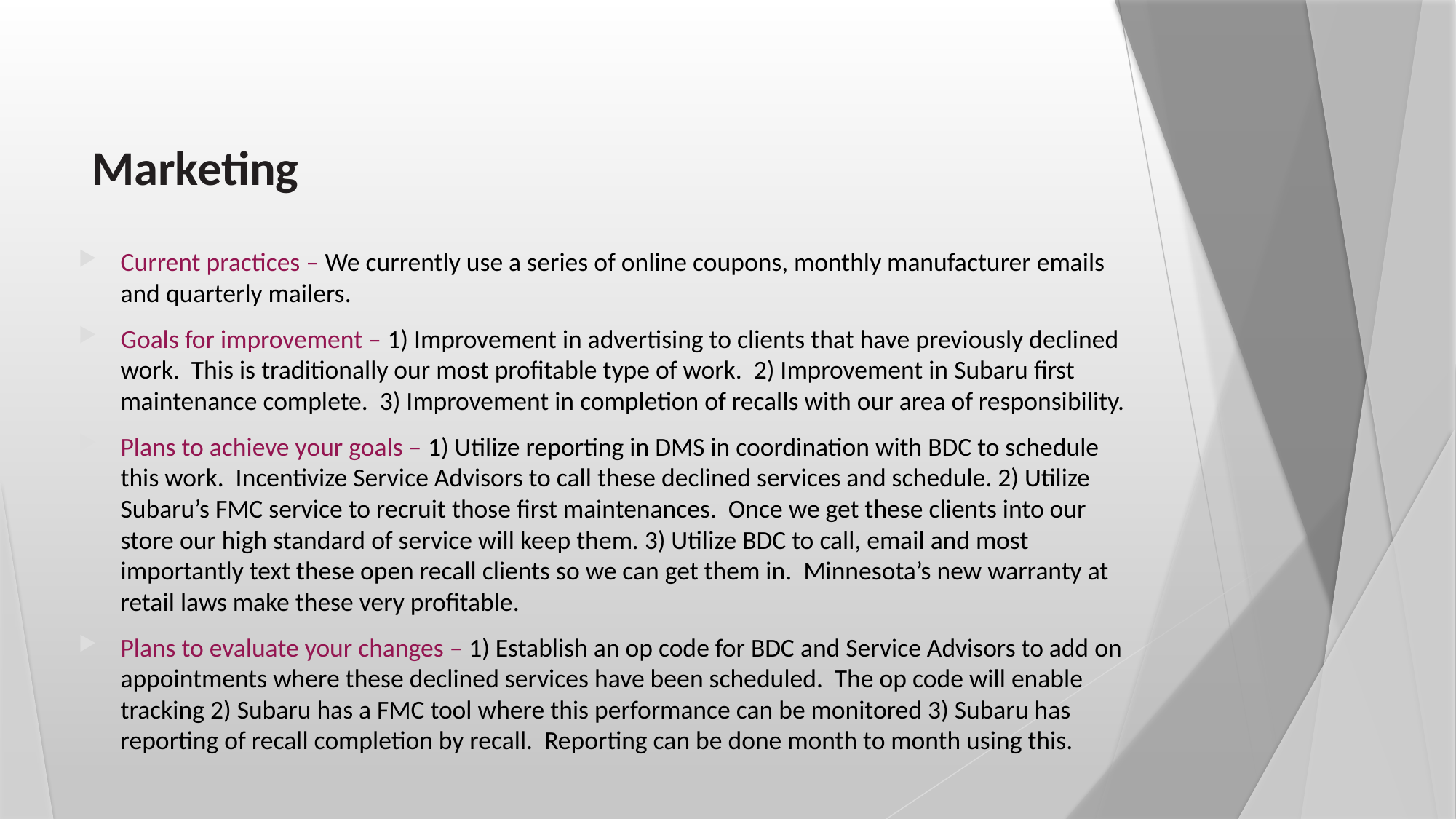

# Marketing

Current practices – We currently use a series of online coupons, monthly manufacturer emails and quarterly mailers.
Goals for improvement – 1) Improvement in advertising to clients that have previously declined work.  This is traditionally our most profitable type of work.  2) Improvement in Subaru first maintenance complete.  3) Improvement in completion of recalls with our area of responsibility.
Plans to achieve your goals – 1) Utilize reporting in DMS in coordination with BDC to schedule this work.  Incentivize Service Advisors to call these declined services and schedule. 2) Utilize Subaru’s FMC service to recruit those first maintenances.  Once we get these clients into our store our high standard of service will keep them. 3) Utilize BDC to call, email and most importantly text these open recall clients so we can get them in.  Minnesota’s new warranty at retail laws make these very profitable.
Plans to evaluate your changes – 1) Establish an op code for BDC and Service Advisors to add on appointments where these declined services have been scheduled.  The op code will enable tracking 2) Subaru has a FMC tool where this performance can be monitored 3) Subaru has reporting of recall completion by recall.  Reporting can be done month to month using this.